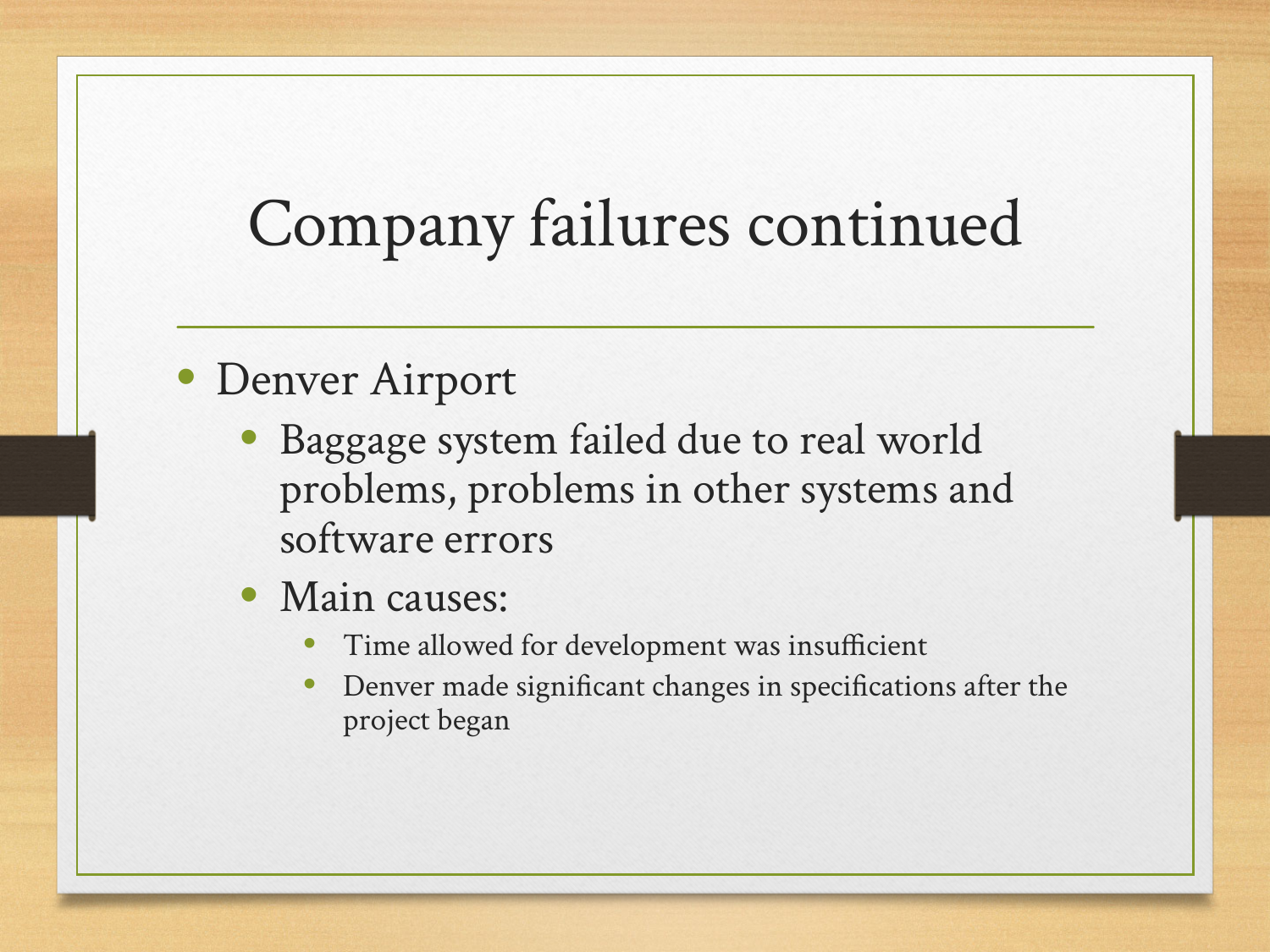

# Company failures continued
Denver Airport
Baggage system failed due to real world problems, problems in other systems and software errors
Main causes:
Time allowed for development was insufficient
Denver made significant changes in specifications after the project began